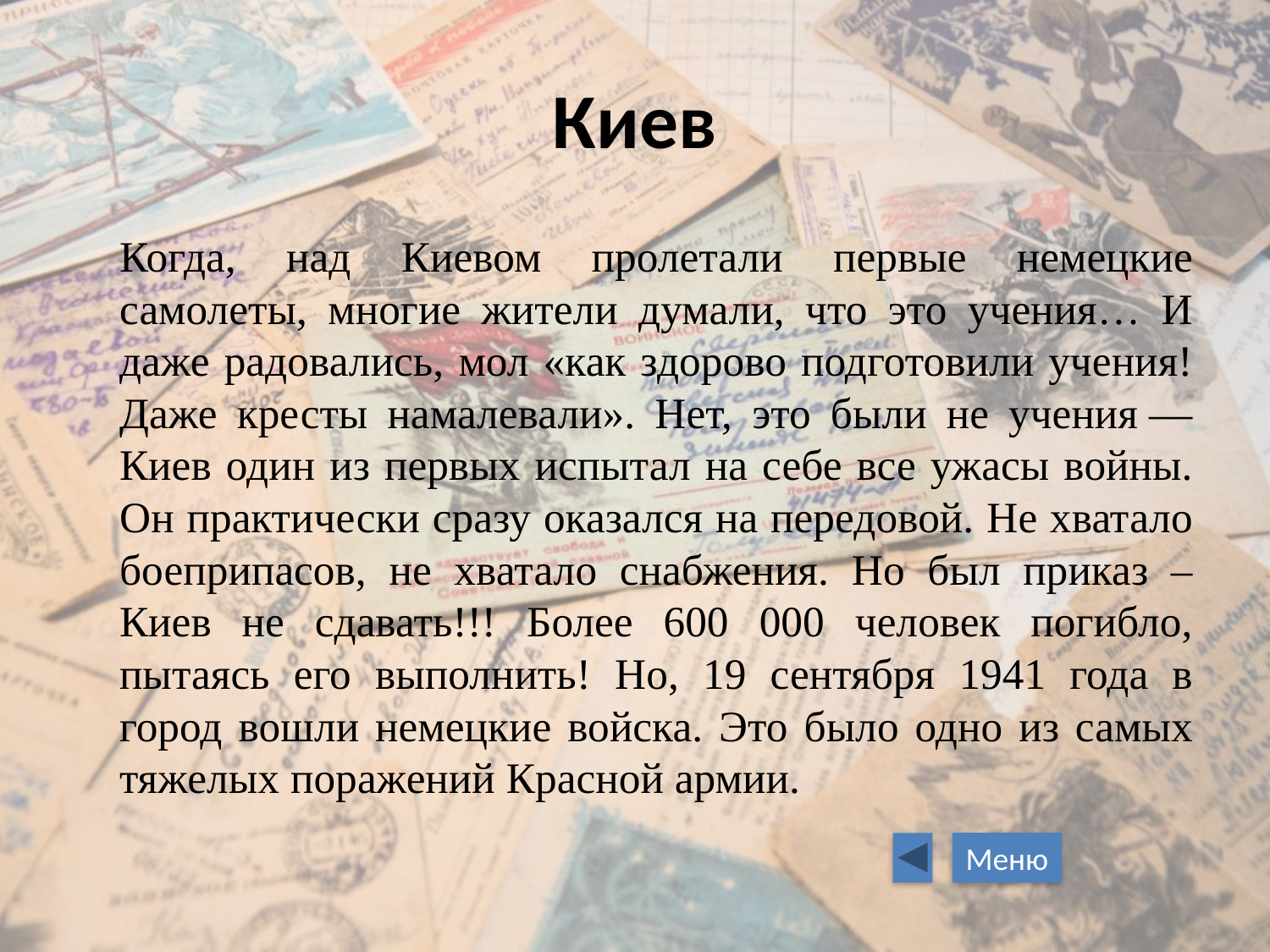

# Киев
	Когда, над Киевом пролетали первые немецкие самолеты, многие жители думали, что это учения… И даже радовались, мол «как здорово подготовили учения! Даже кресты намалевали». Нет, это были не учения — Киев один из первых испытал на себе все ужасы войны. Он практически сразу оказался на передовой. Не хватало боеприпасов, не хватало снабжения. Но был приказ – Киев не сдавать!!! Более 600 000 человек погибло, пытаясь его выполнить! Но, 19 сентября 1941 года в город вошли немецкие войска. Это было одно из самых тяжелых поражений Красной армии.

Меню